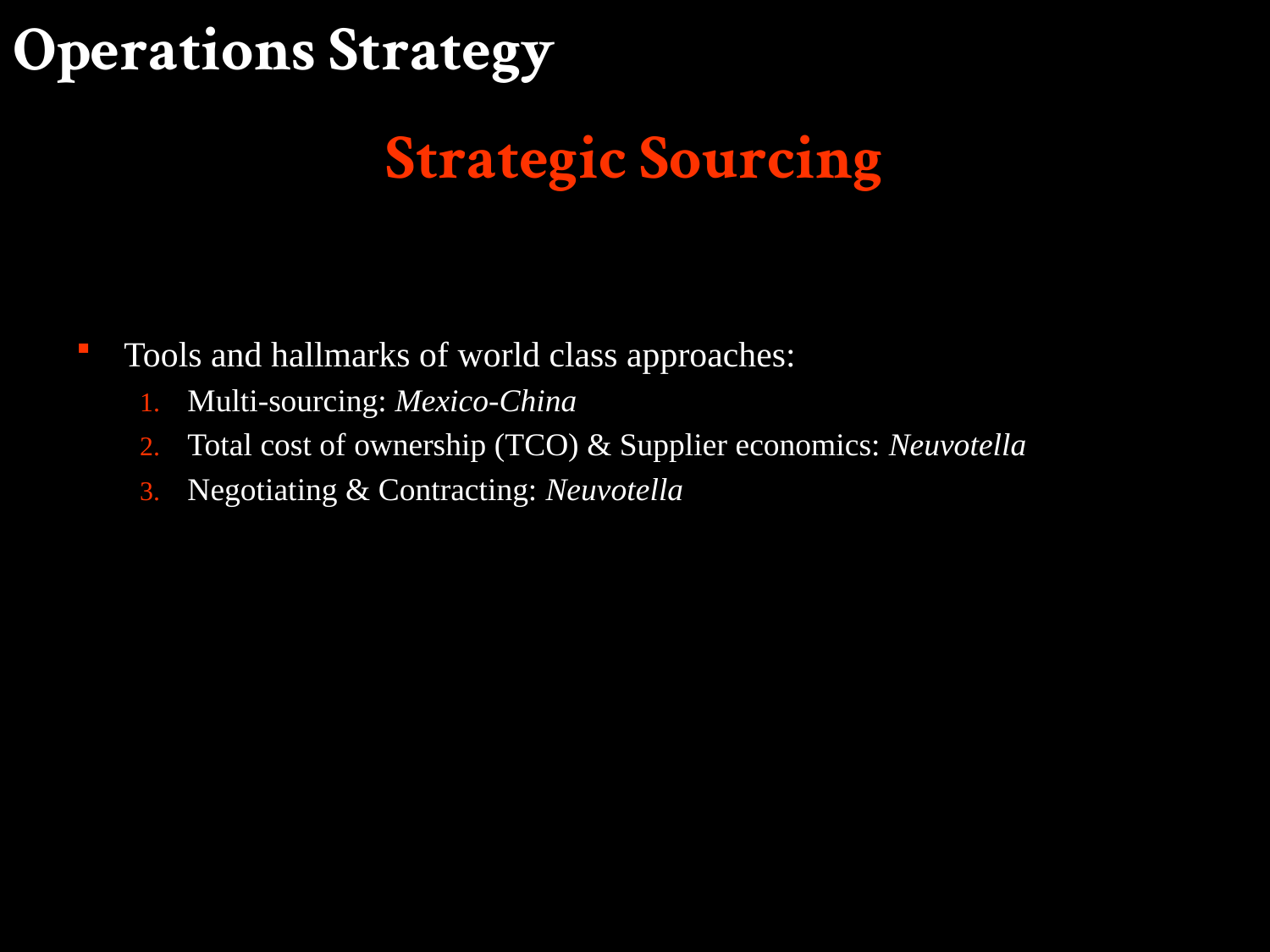

Operations Strategy
Strategic Sourcing
Tools and hallmarks of world class approaches:
Multi-sourcing: Mexico-China
Total cost of ownership (TCO) & Supplier economics: Neuvotella
Negotiating & Contracting: Neuvotella